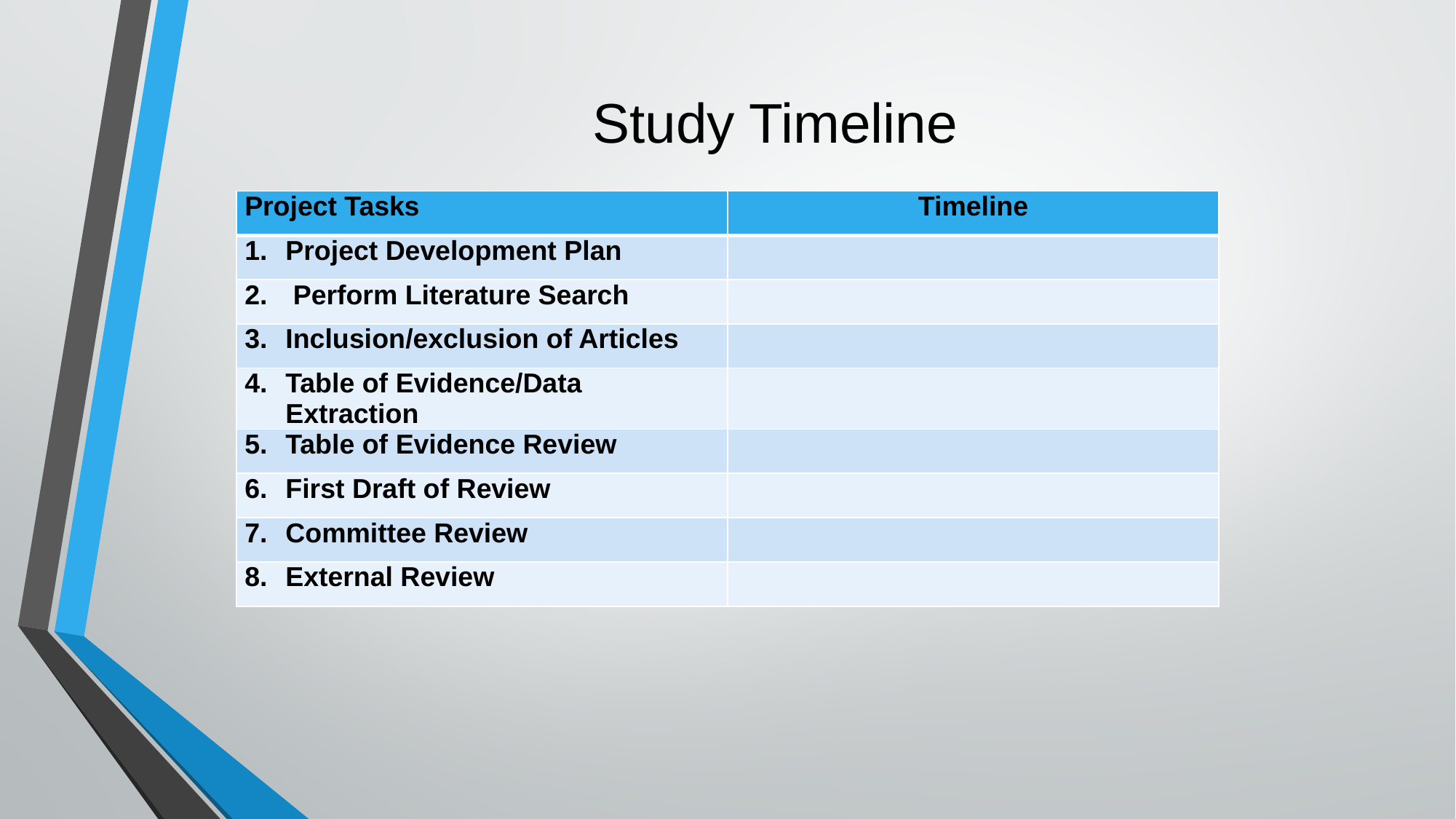

# Study Timeline
| Project Tasks | Timeline |
| --- | --- |
| Project Development Plan |  |
| Perform Literature Search |  |
| Inclusion/exclusion of Articles |  |
| Table of Evidence/Data Extraction |  |
| Table of Evidence Review |  |
| First Draft of Review |  |
| Committee Review |  |
| External Review |  |